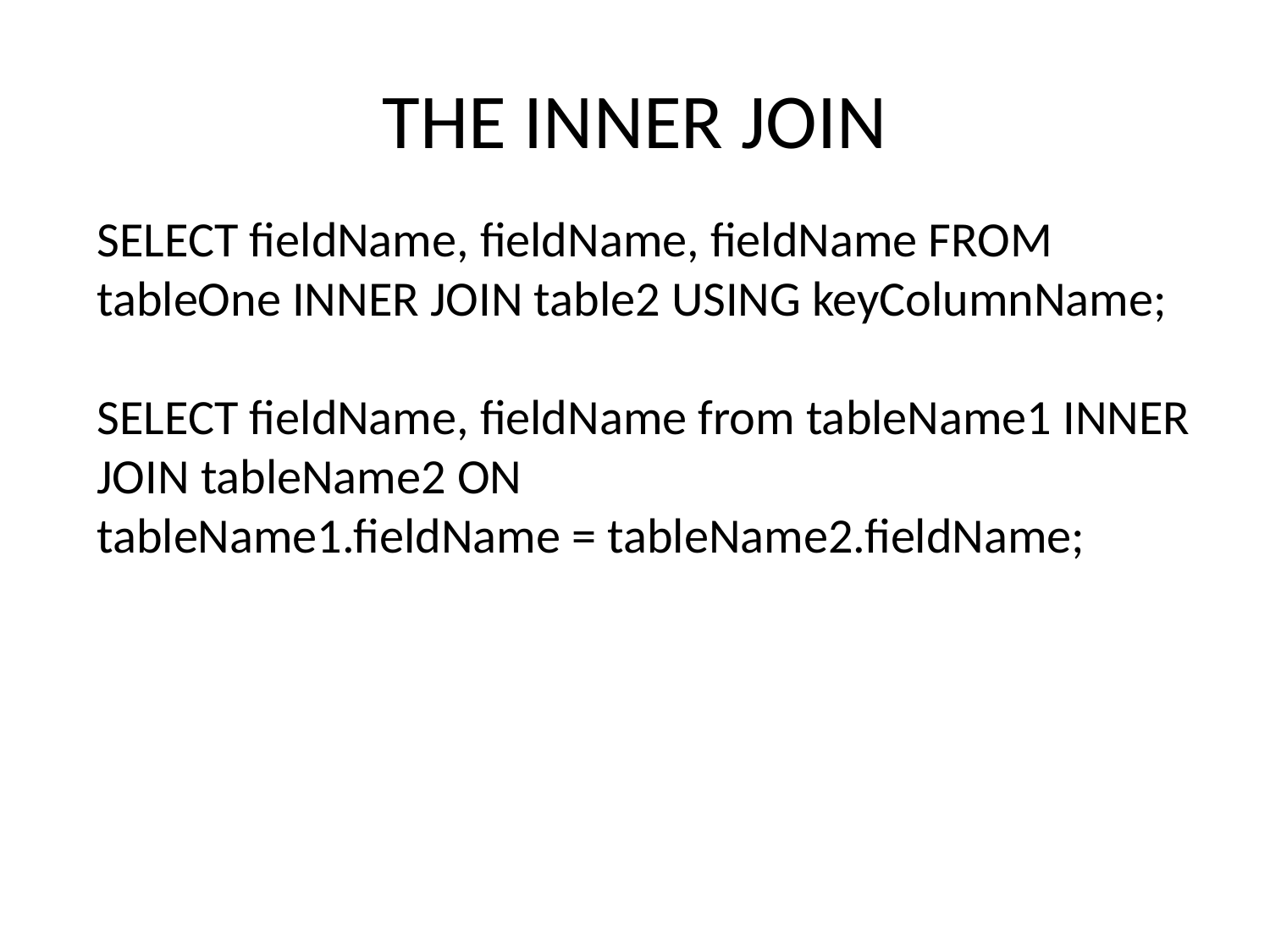

# THE INNER JOIN
SELECT fieldName, fieldName, fieldName FROM tableOne INNER JOIN table2 USING keyColumnName;

SELECT fieldName, fieldName from tableName1 INNER JOIN tableName2 ON
tableName1.fieldName = tableName2.fieldName;